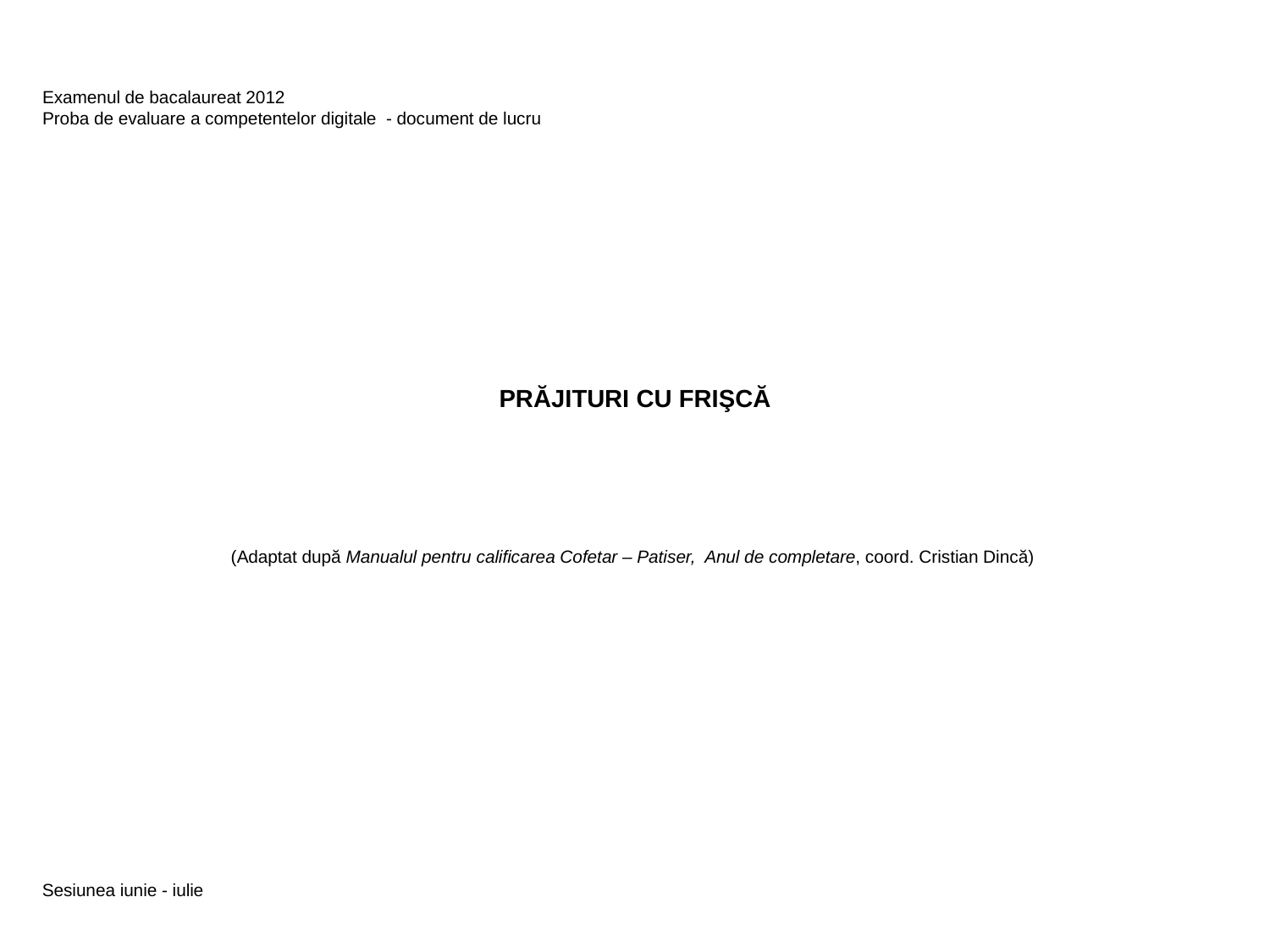

Examenul de bacalaureat 2012
Proba de evaluare a competentelor digitale  - document de lucru
# PRĂJITURI CU FRIŞCĂ
(Adaptat după Manualul pentru calificarea Cofetar – Patiser,  Anul de completare, coord. Cristian Dincă)
Sesiunea iunie - iulie